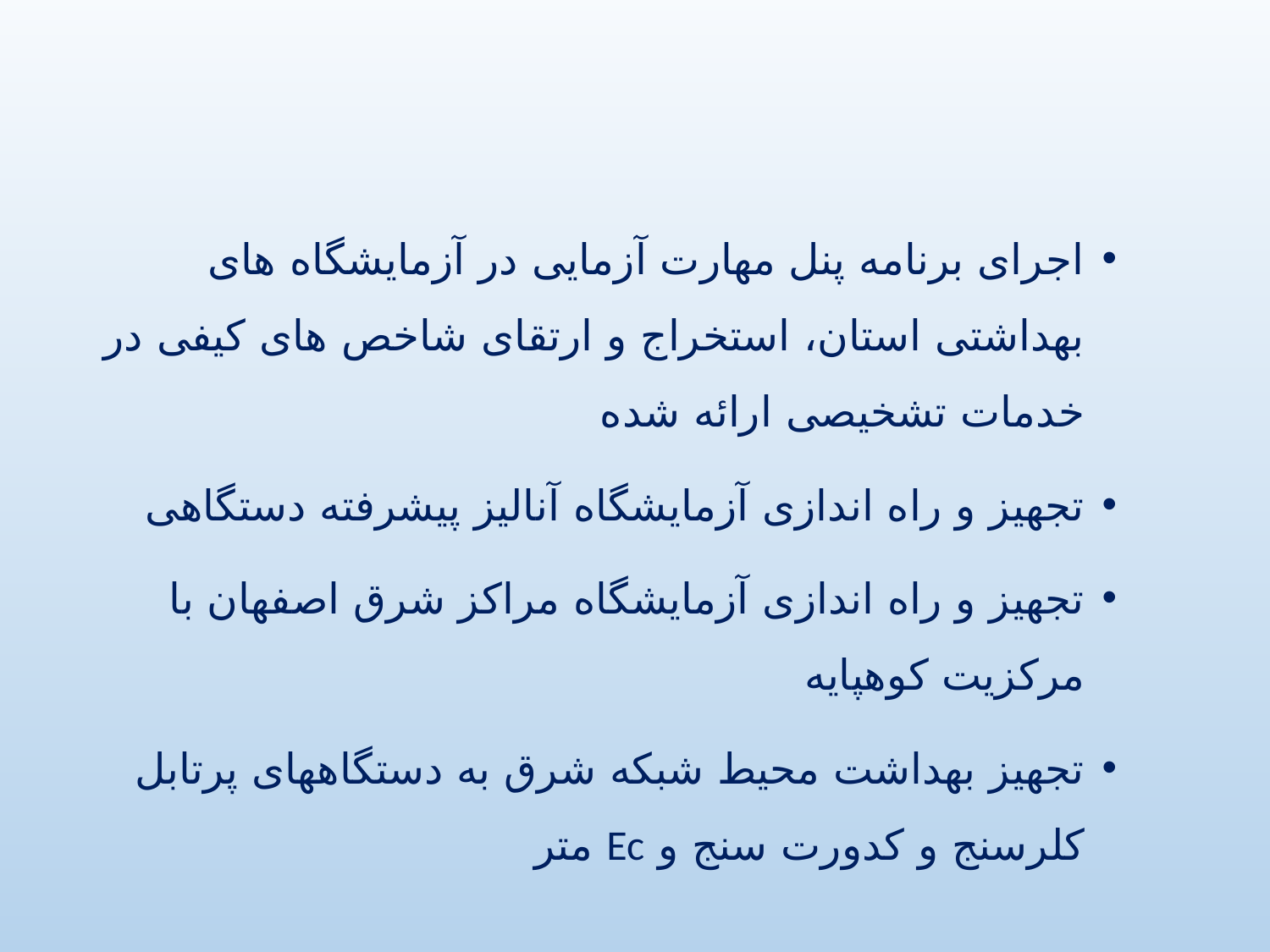

اجرای برنامه پنل مهارت آزمایی در آزمایشگاه های بهداشتی استان، استخراج و ارتقای شاخص های کیفی در خدمات تشخیصی ارائه شده
تجهیز و راه اندازی آزمایشگاه آنالیز پیشرفته دستگاهی
تجهیز و راه اندازی آزمایشگاه مراکز شرق اصفهان با مرکزیت کوهپایه
تجهیز بهداشت محیط شبکه شرق به دستگاههای پرتابل کلرسنج و کدورت سنج و Ec متر